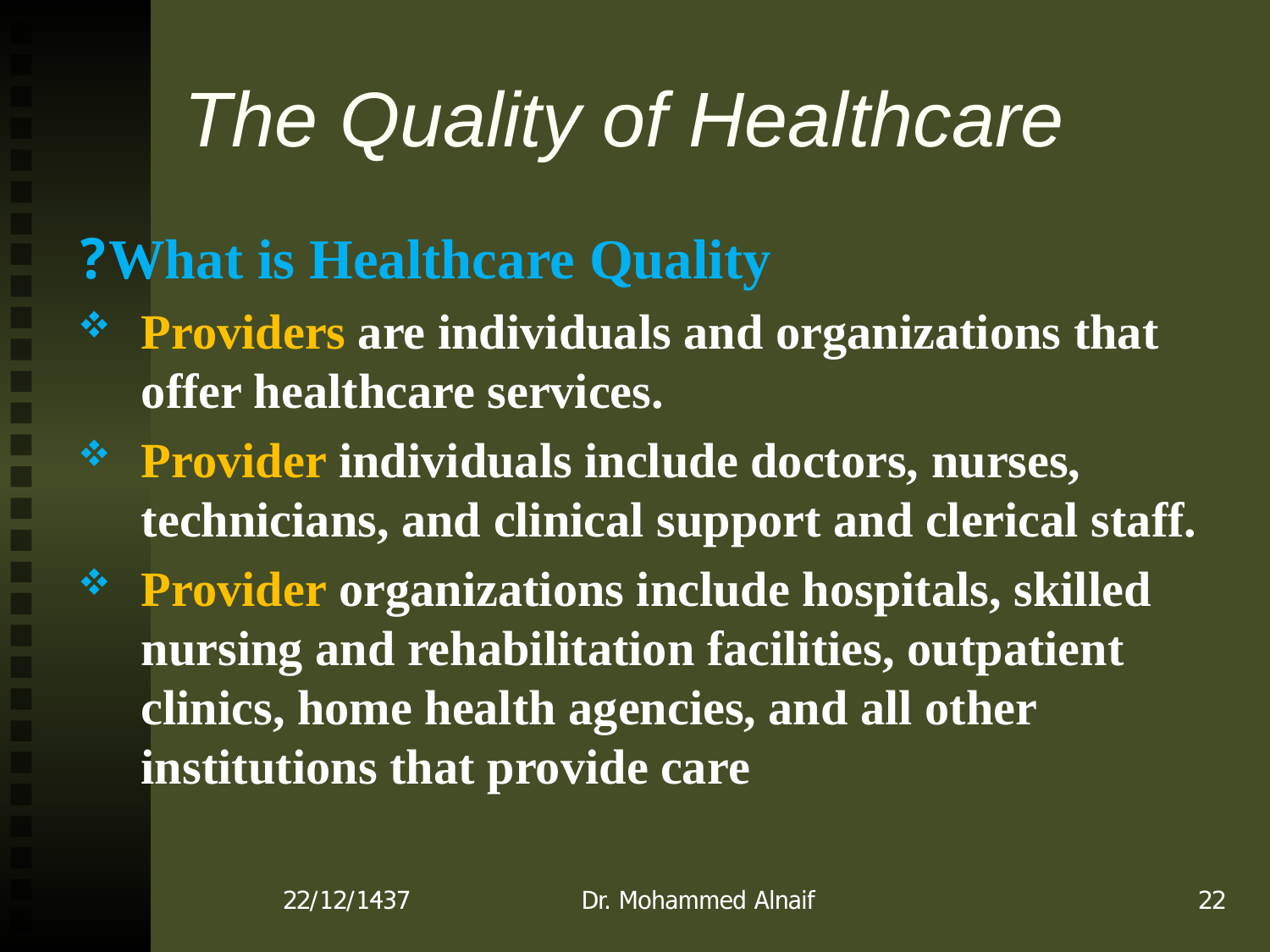

# The Quality of Healthcare
What is Healthcare Quality?
Providers are individuals and organizations that offer healthcare services.
Provider individuals include doctors, nurses, technicians, and clinical support and clerical staff.
Provider organizations include hospitals, skilled nursing and rehabilitation facilities, outpatient clinics, home health agencies, and all other institutions that provide care
22/12/1437
Dr. Mohammed Alnaif
22